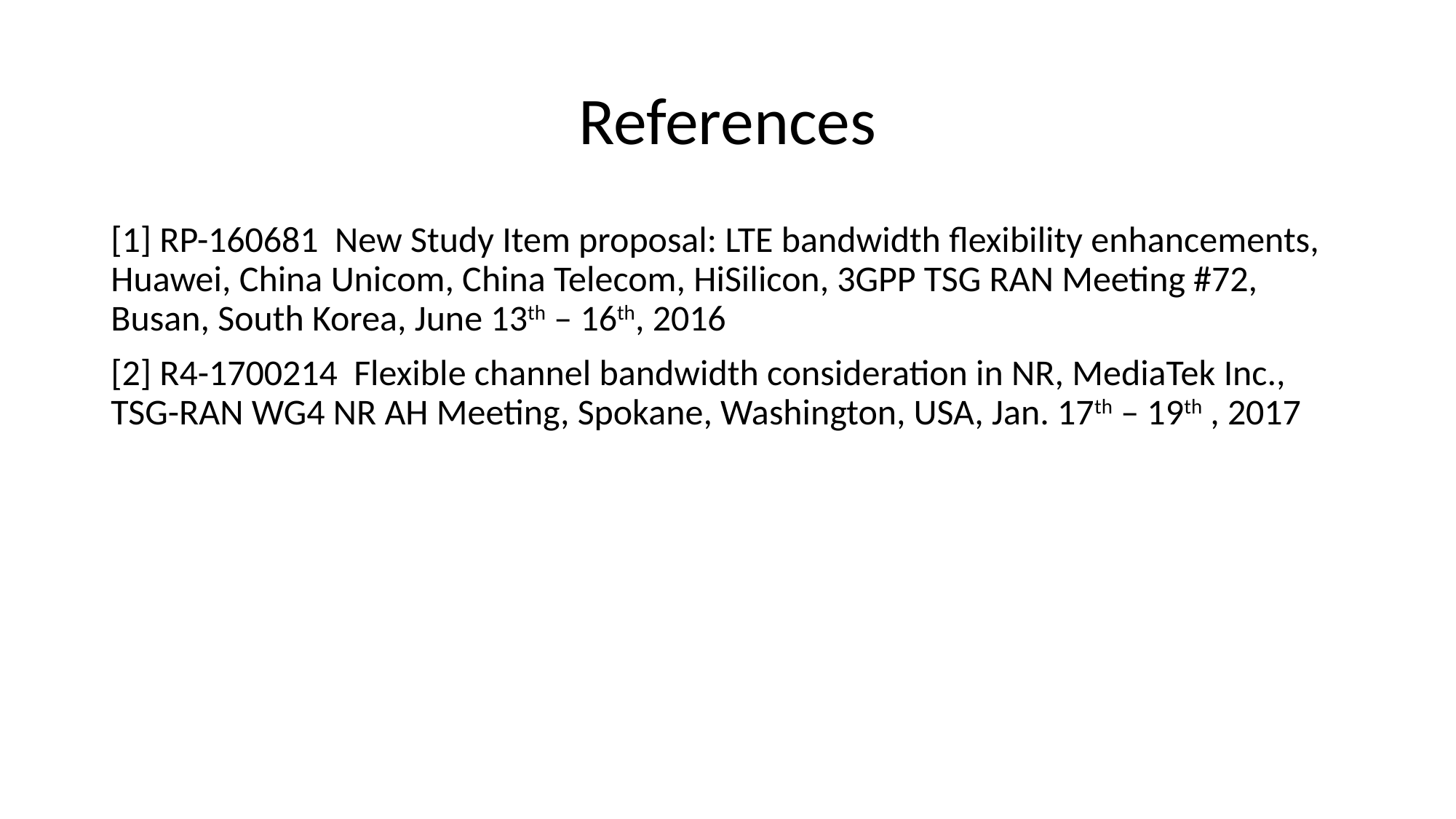

# References
[1] RP-160681  New Study Item proposal: LTE bandwidth flexibility enhancements, Huawei, China Unicom, China Telecom, HiSilicon, 3GPP TSG RAN Meeting #72, Busan, South Korea, June 13th – 16th, 2016
[2] R4-1700214  Flexible channel bandwidth consideration in NR, MediaTek Inc.,      TSG-RAN WG4 NR AH Meeting, Spokane, Washington, USA, Jan. 17th – 19th , 2017